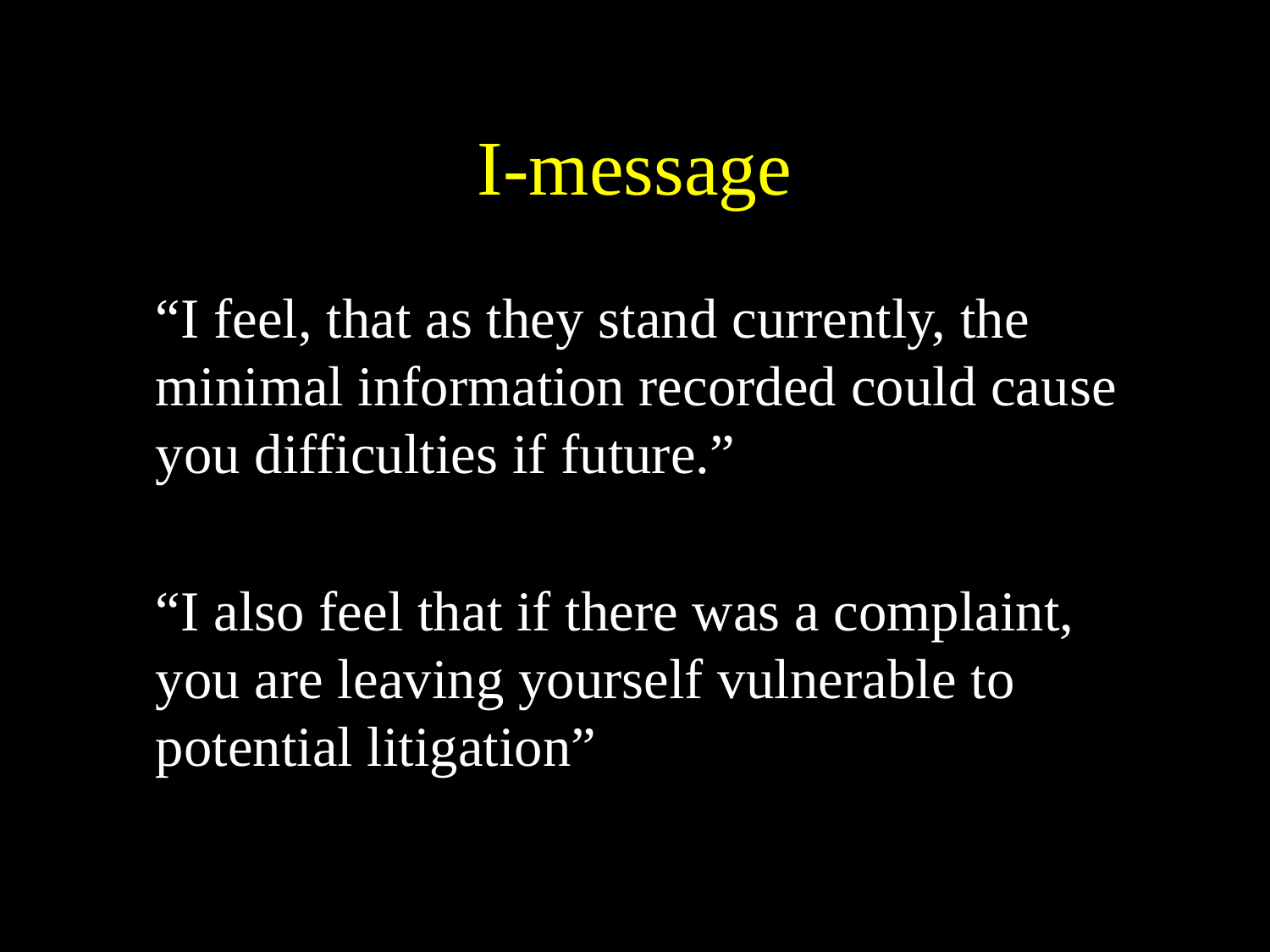

# I-message
	“I feel, that as they stand currently, the minimal information recorded could cause you difficulties if future.”

	“I also feel that if there was a complaint, you are leaving yourself vulnerable to potential litigation”